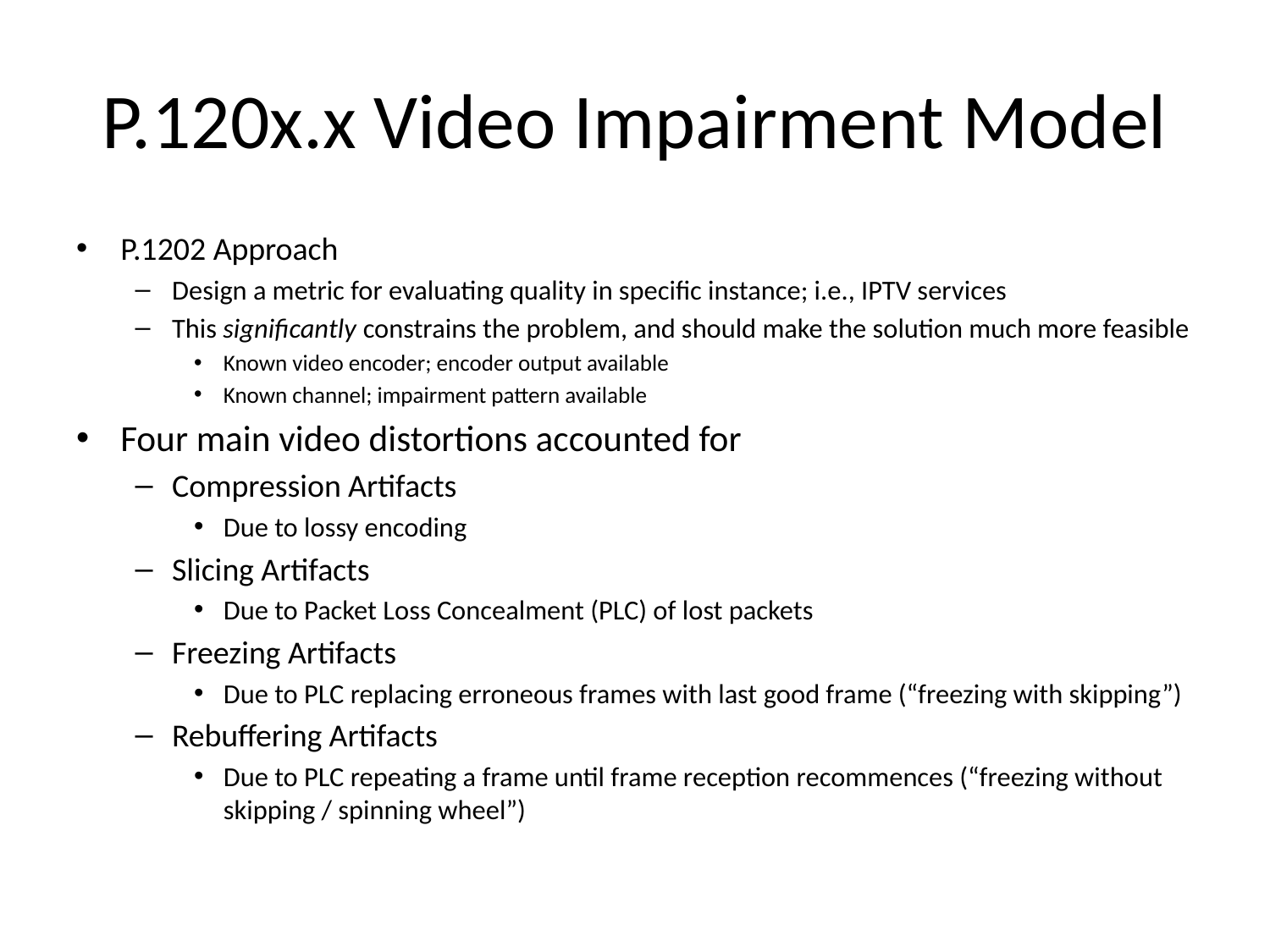

# P.120x.x Video Impairment Model
P.1202 Approach
Design a metric for evaluating quality in specific instance; i.e., IPTV services
This significantly constrains the problem, and should make the solution much more feasible
Known video encoder; encoder output available
Known channel; impairment pattern available
Four main video distortions accounted for
Compression Artifacts
Due to lossy encoding
Slicing Artifacts
Due to Packet Loss Concealment (PLC) of lost packets
Freezing Artifacts
Due to PLC replacing erroneous frames with last good frame (“freezing with skipping”)
Rebuffering Artifacts
Due to PLC repeating a frame until frame reception recommences (“freezing without skipping / spinning wheel”)